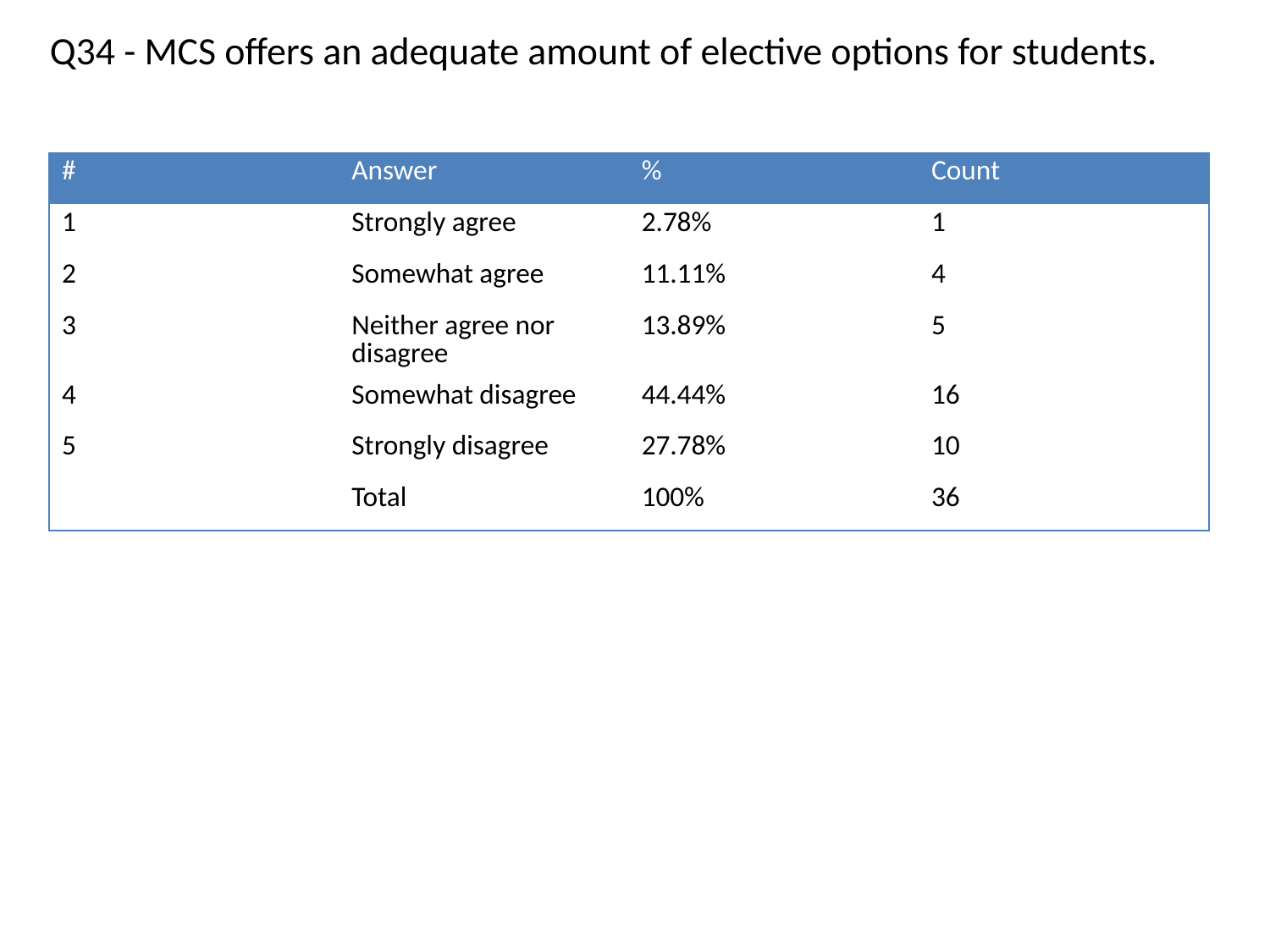

Q34 - MCS offers an adequate amount of elective options for students.
| # | Answer | % | Count |
| --- | --- | --- | --- |
| 1 | Strongly agree | 2.78% | 1 |
| 2 | Somewhat agree | 11.11% | 4 |
| 3 | Neither agree nor disagree | 13.89% | 5 |
| 4 | Somewhat disagree | 44.44% | 16 |
| 5 | Strongly disagree | 27.78% | 10 |
|  | Total | 100% | 36 |